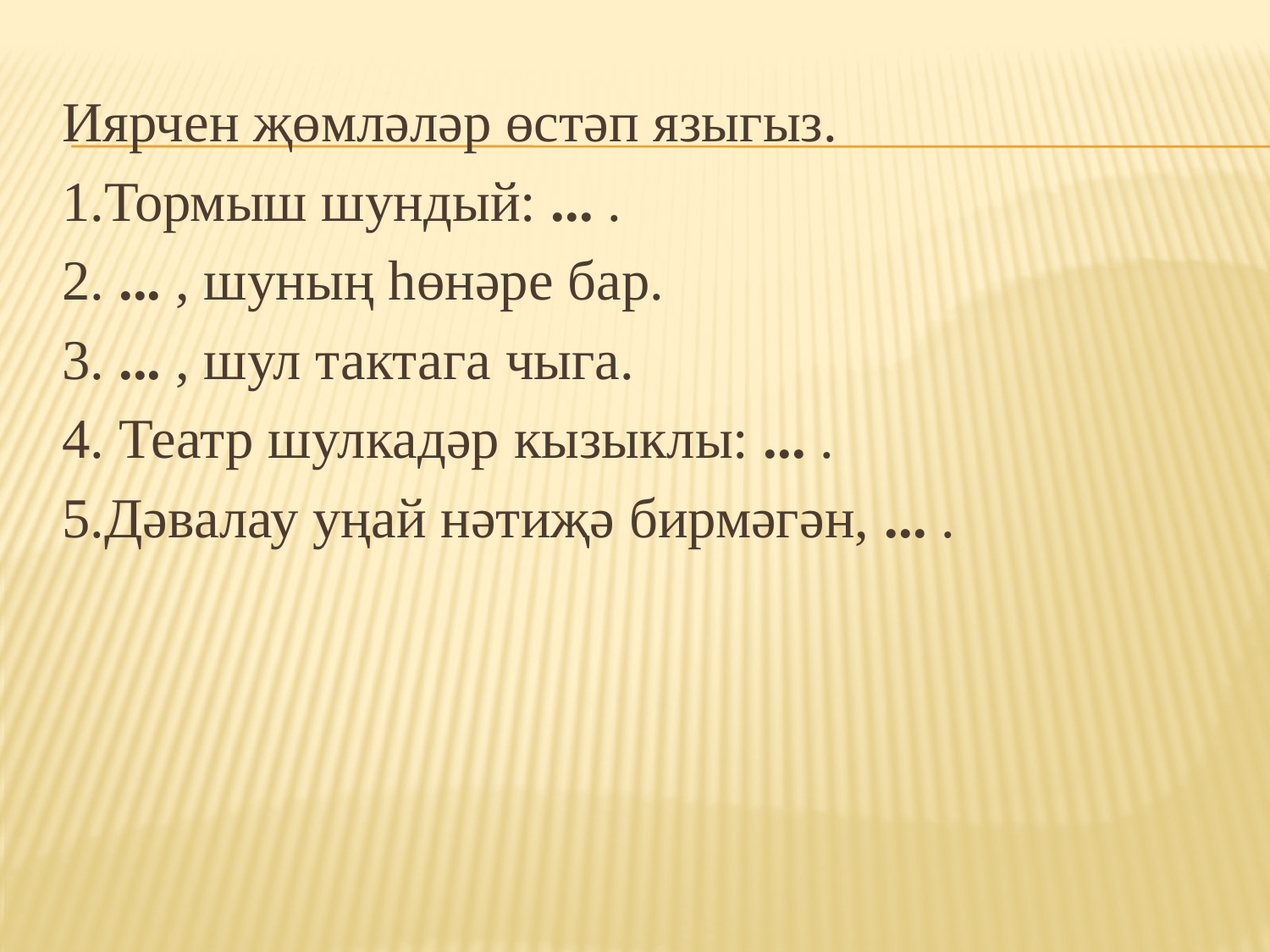

Иярчен җөмләләр өстәп языгыз.
1.Тормыш шундый: ... .
2. ... , шуның һөнәре бар.
3. ... , шул тактага чыга.
4. Театр шулкадәр кызыклы: ... .
5.Дәвалау уңай нәтиҗә бирмәгән, ... .